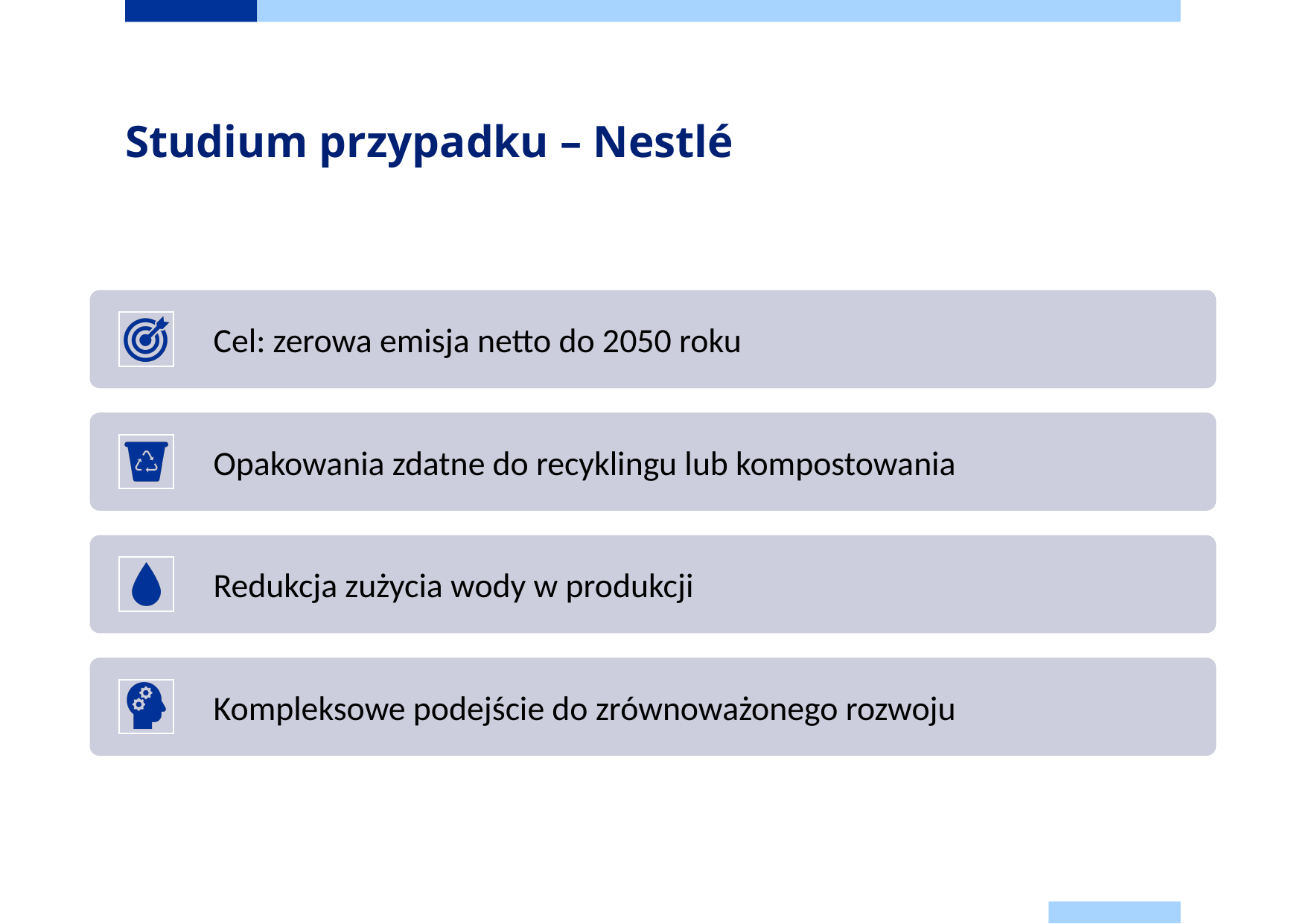

# Studium przypadku – Nestlé
Cel: zerowa emisja netto do 2050 roku
Opakowania zdatne do recyklingu lub kompostowania
Redukcja zużycia wody w produkcji
Kompleksowe podejście do zrównoważonego rozwoju